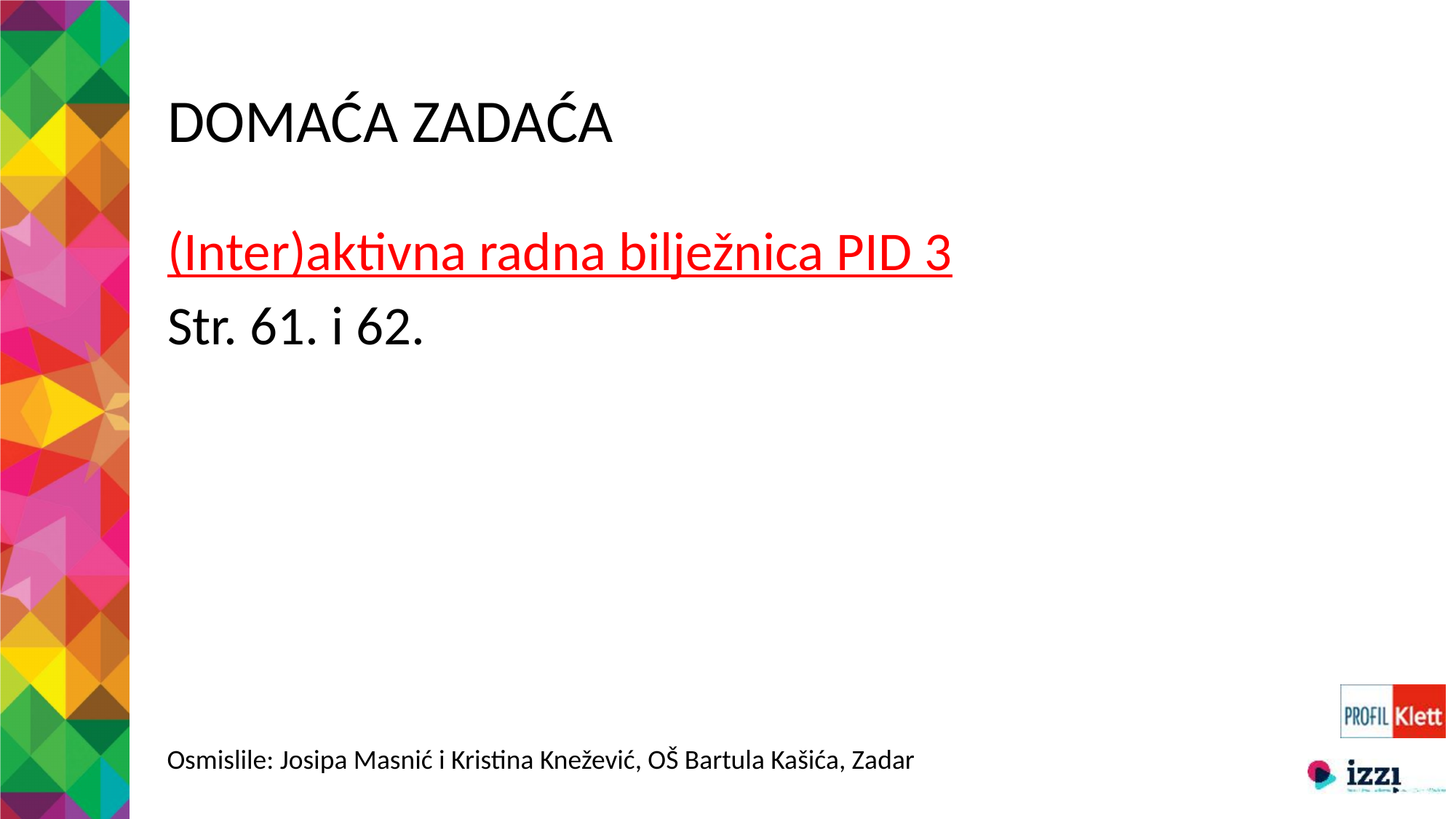

# DOMAĆA ZADAĆA
(Inter)aktivna radna bilježnica PID 3
Str. 61. i 62.
Osmislile: Josipa Masnić i Kristina Knežević, OŠ Bartula Kašića, Zadar